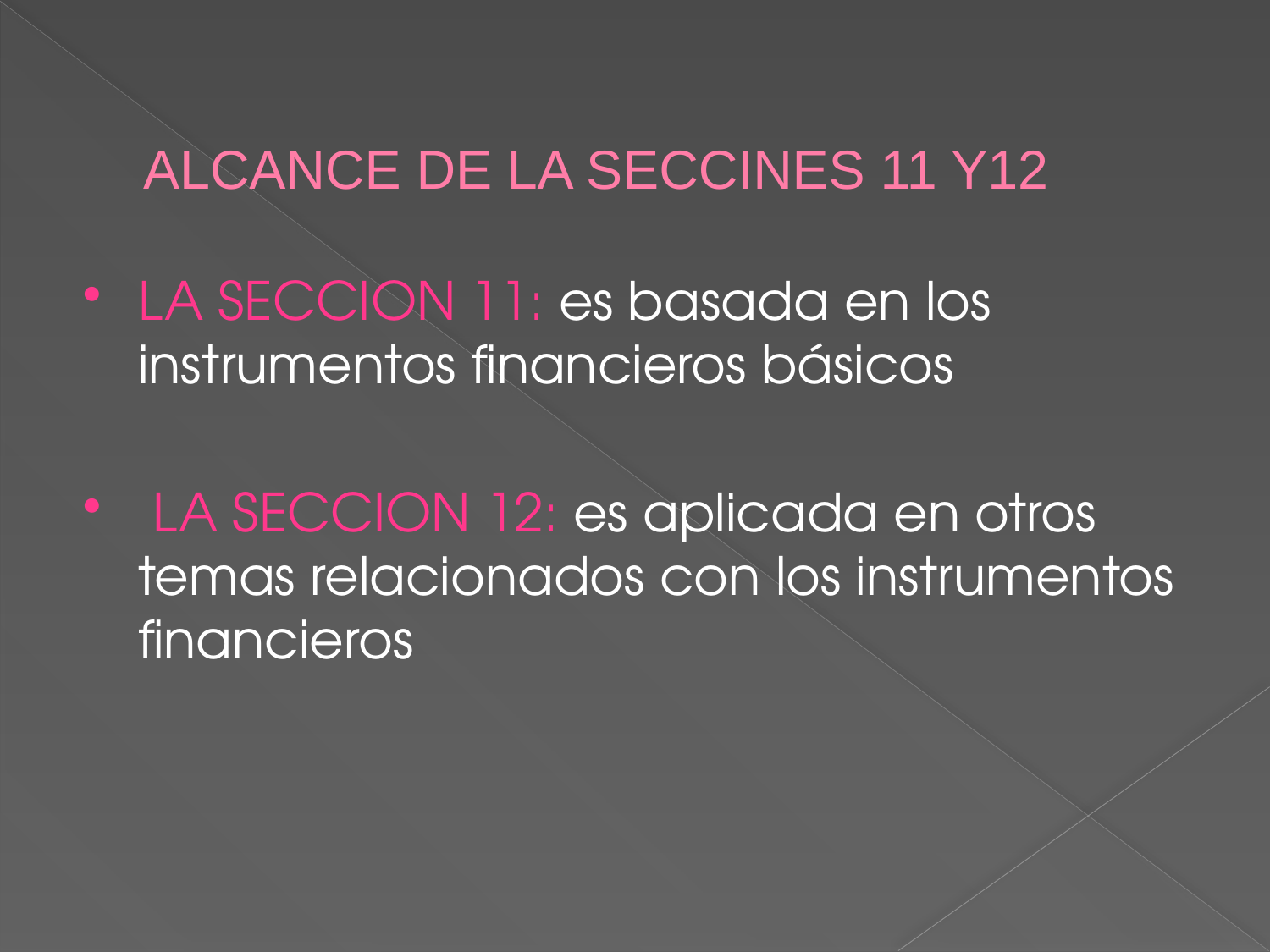

# ALCANCE DE LA SECCINES 11 Y12
LA SECCION 11: es basada en los instrumentos financieros básicos

 LA SECCION 12: es aplicada en otros temas relacionados con los instrumentos financieros